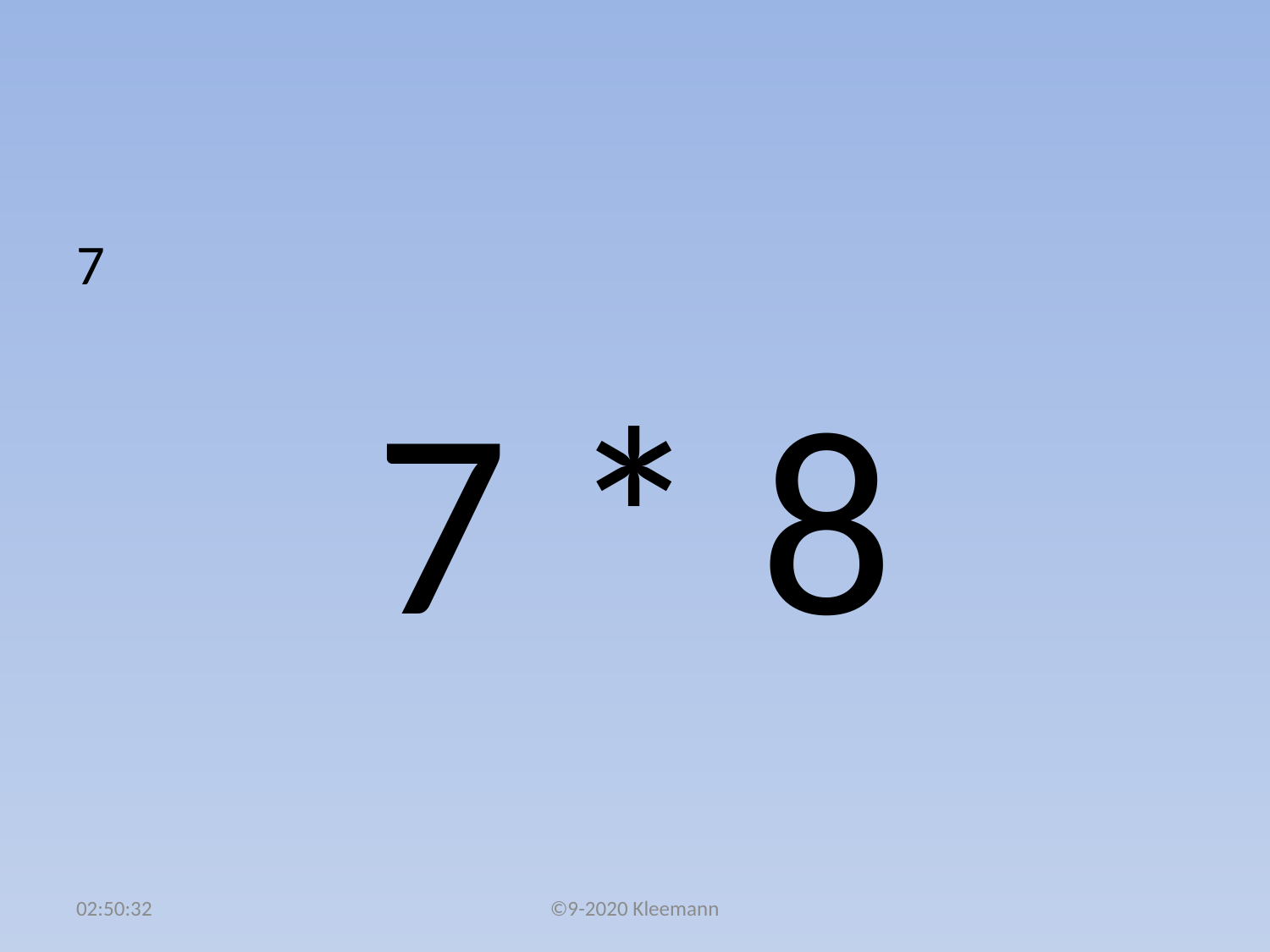

#
7
7 * 8
02:50:32
©9-2020 Kleemann